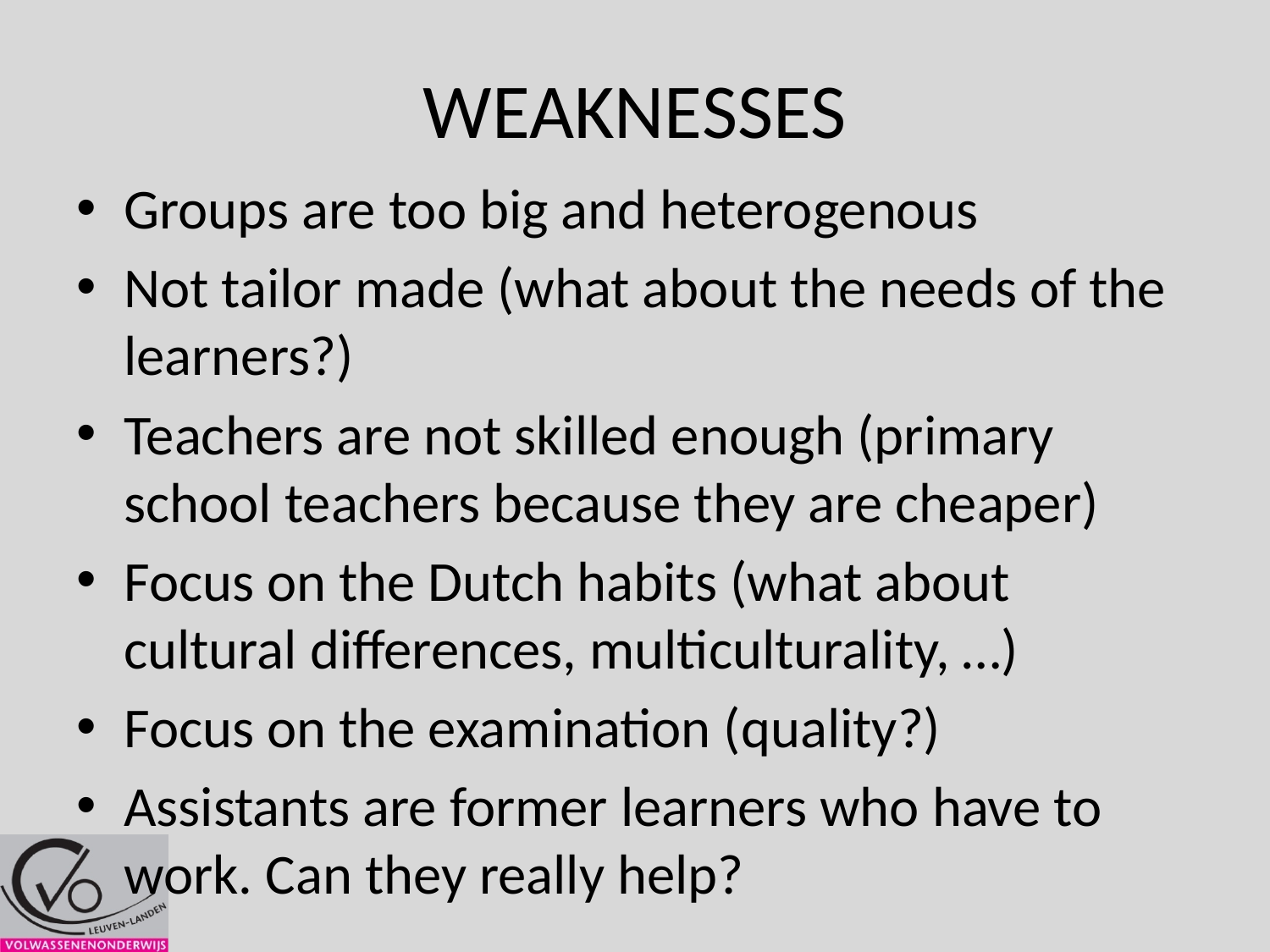

WEAKNESSES
Groups are too big and heterogenous
Not tailor made (what about the needs of the learners?)
Teachers are not skilled enough (primary school teachers because they are cheaper)
Focus on the Dutch habits (what about cultural differences, multiculturality, …)
Focus on the examination (quality?)
Assistants are former learners who have to work. Can they really help?